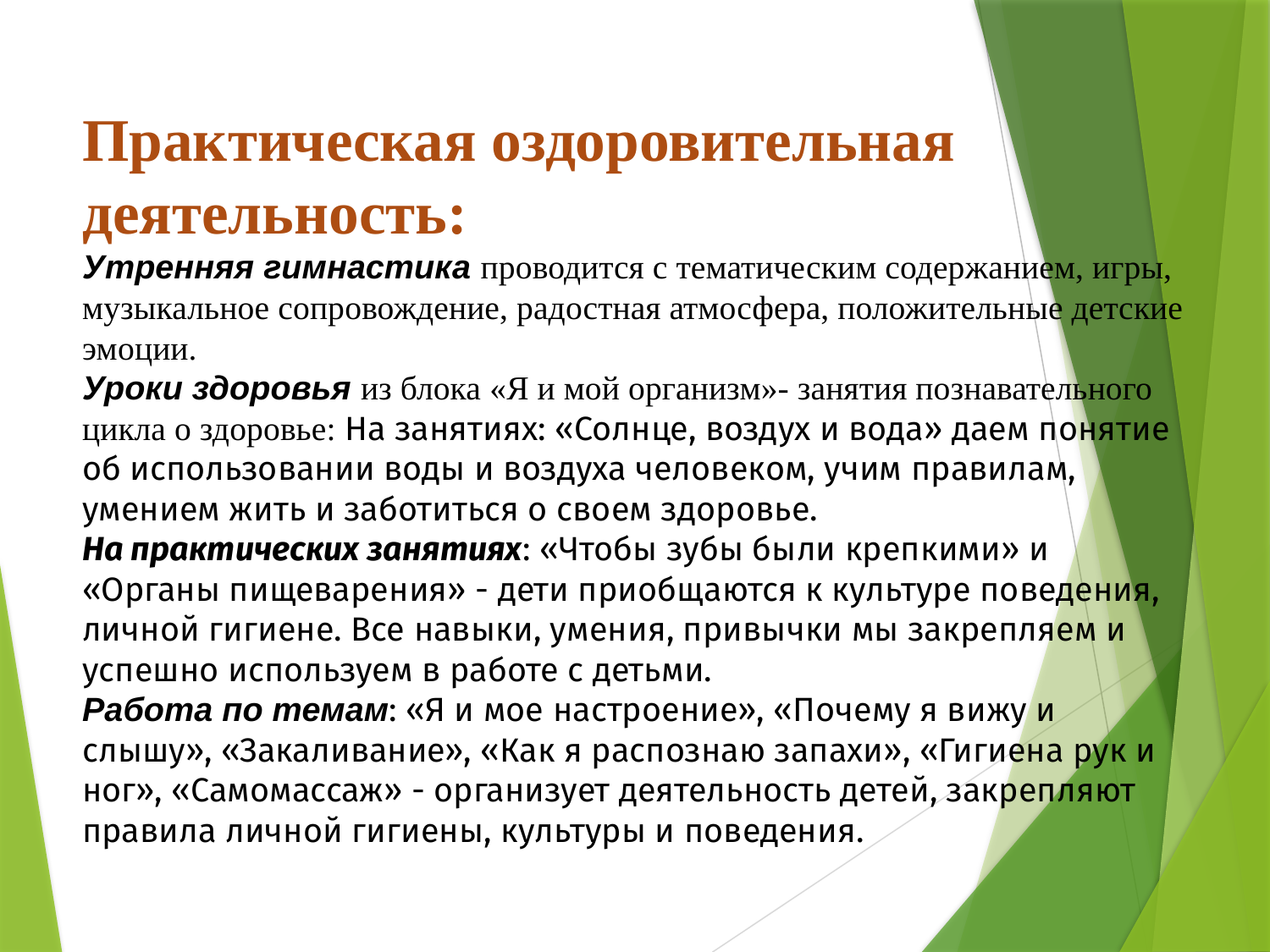

# Практическая оздоровительная деятельность: Утренняя гимнастика проводится с тематическим содержанием, игры, музыкальное сопровождение, радостная атмосфера, положительные детские эмоции. Уроки здоровья из блока «Я и мой организм»- занятия познавательного цикла о здоровье: На занятиях: «Солнце, воздух и вода» даем понятие об использовании воды и воздуха человеком, учим правилам, умением жить и заботиться о своем здоровье. На практических занятиях: «Чтобы зубы были крепкими» и «Органы пищеварения» - дети приобщаются к культуре поведения, личной гигиене. Все навыки, умения, привычки мы закрепляем и успешно используем в работе с детьми. Работа по темам: «Я и мое настроение», «Почему я вижу и слышу», «Закаливание», «Как я распознаю запахи», «Гигиена рук и ног», «Самомассаж» - организует деятельность детей, закрепляют правила личной гигиены, культуры и поведения.